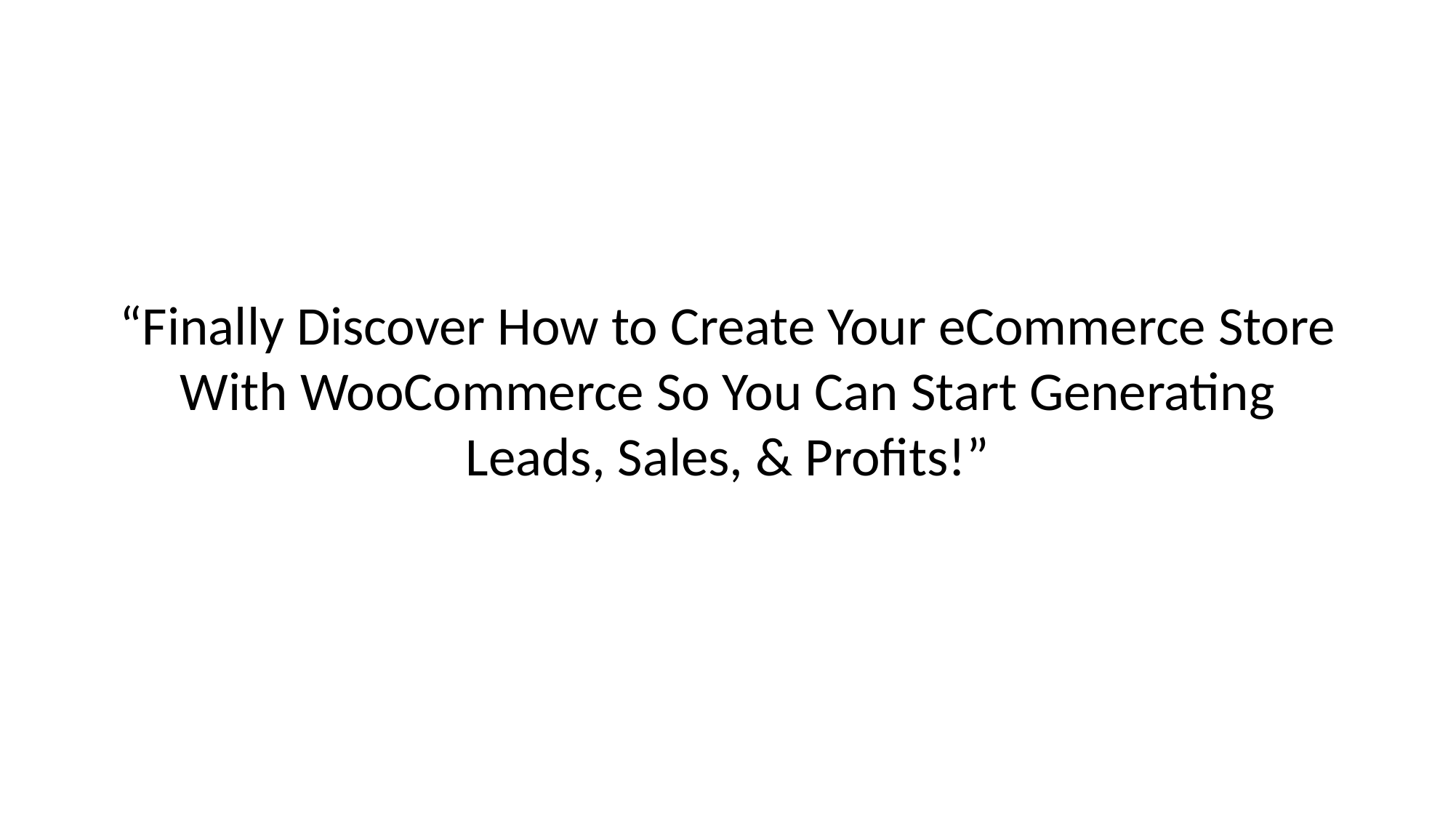

# “Finally Discover How to Create Your eCommerce Store With WooCommerce So You Can Start Generating Leads, Sales, & Profits!”